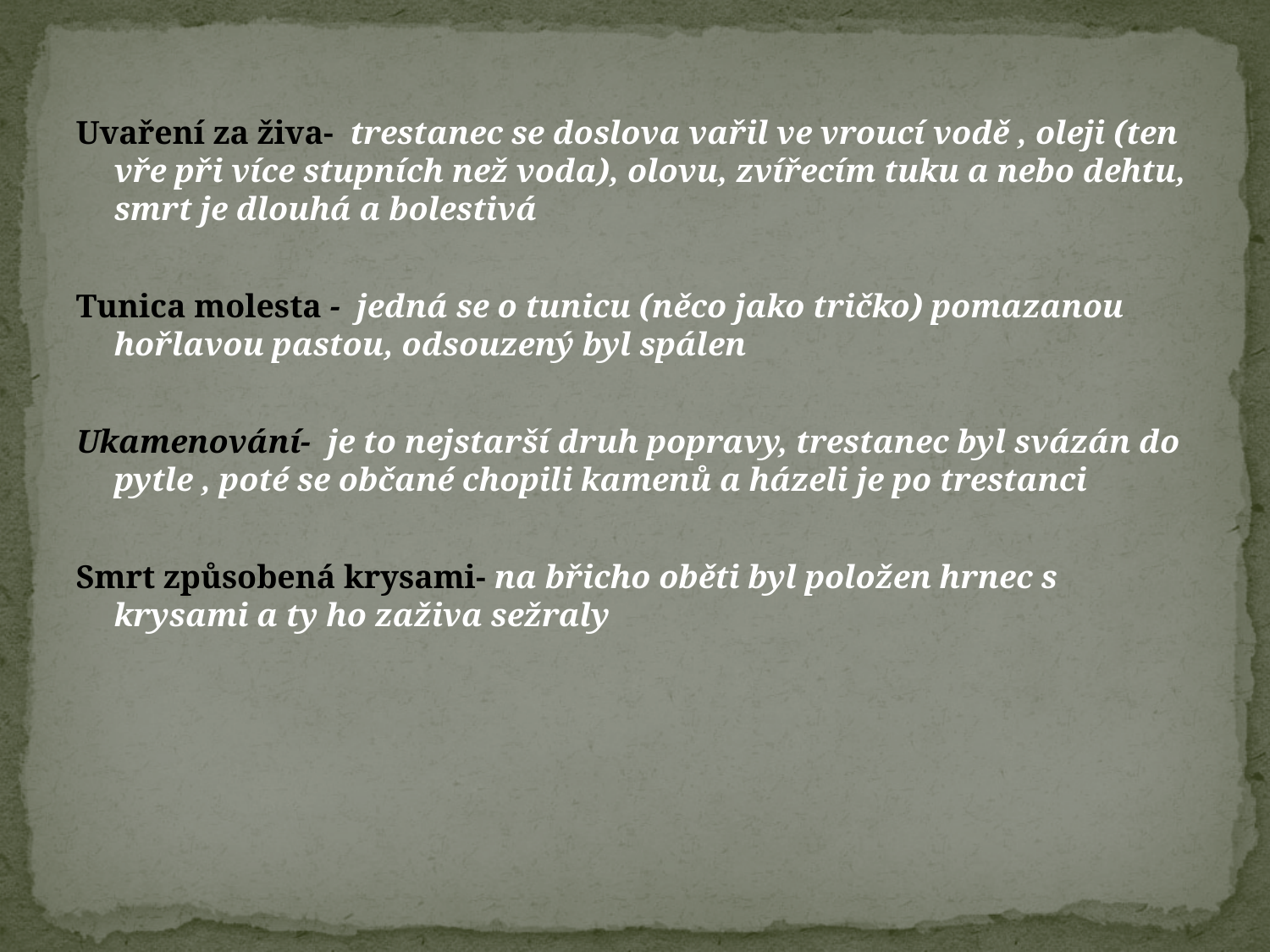

Uvaření za živa-  trestanec se doslova vařil ve vroucí vodě , oleji (ten vře při více stupních než voda), olovu, zvířecím tuku a nebo dehtu, smrt je dlouhá a bolestivá

Tunica molesta -  jedná se o tunicu (něco jako tričko) pomazanou hořlavou pastou, odsouzený byl spálen

Ukamenování-  je to nejstarší druh popravy, trestanec byl svázán do pytle , poté se občané chopili kamenů a házeli je po trestanci

Smrt způsobená krysami- na břicho oběti byl položen hrnec s krysami a ty ho zaživa sežraly